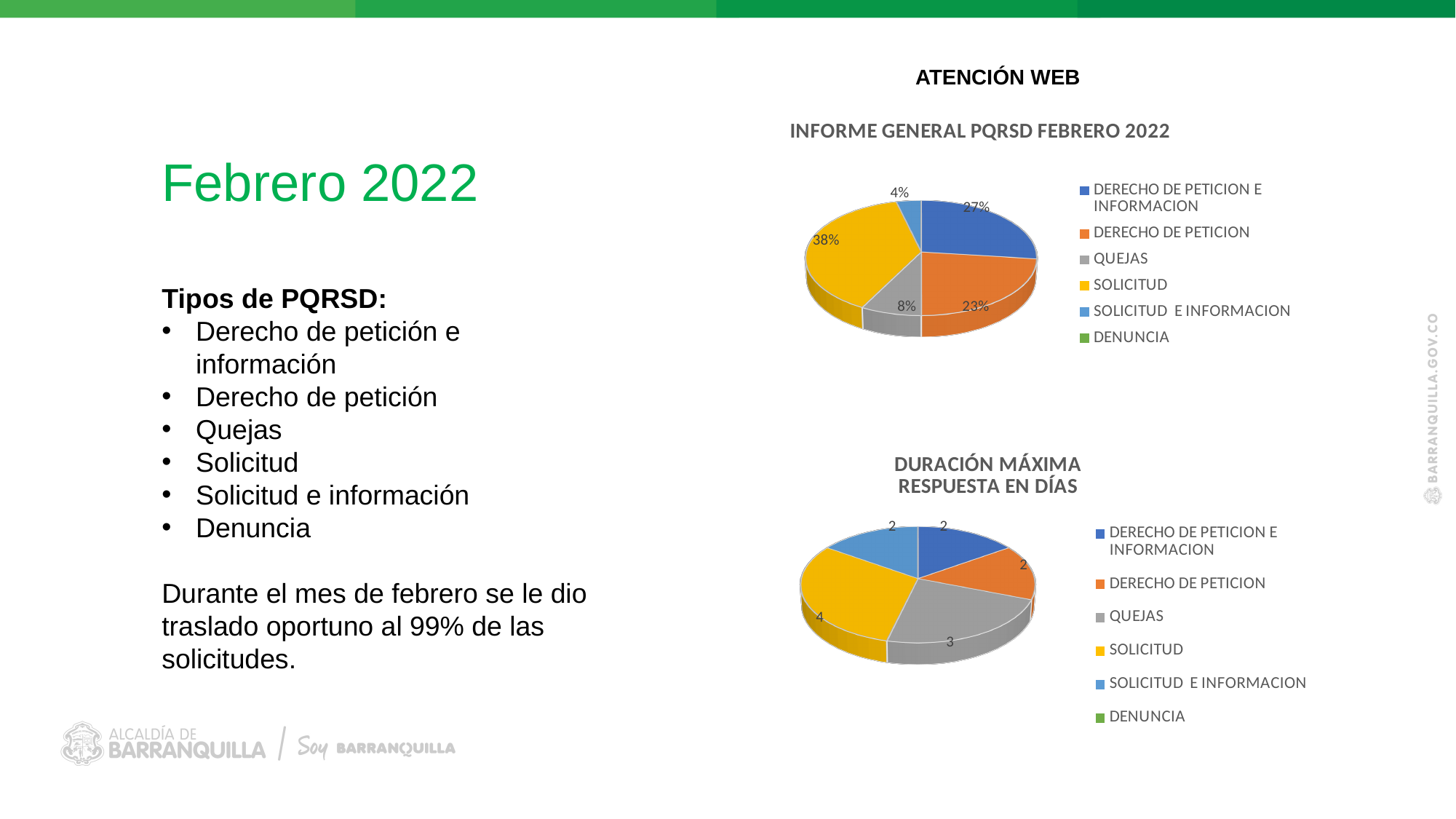

ATENCIÓN WEB

[unsupported chart]

Febrero 2022

Tipos de PQRSD:
Derecho de petición e información
Derecho de petición
Quejas
Solicitud
Solicitud e información
Denuncia

Durante el mes de febrero se le dio traslado oportuno al 99% de las solicitudes.

[unsupported chart]